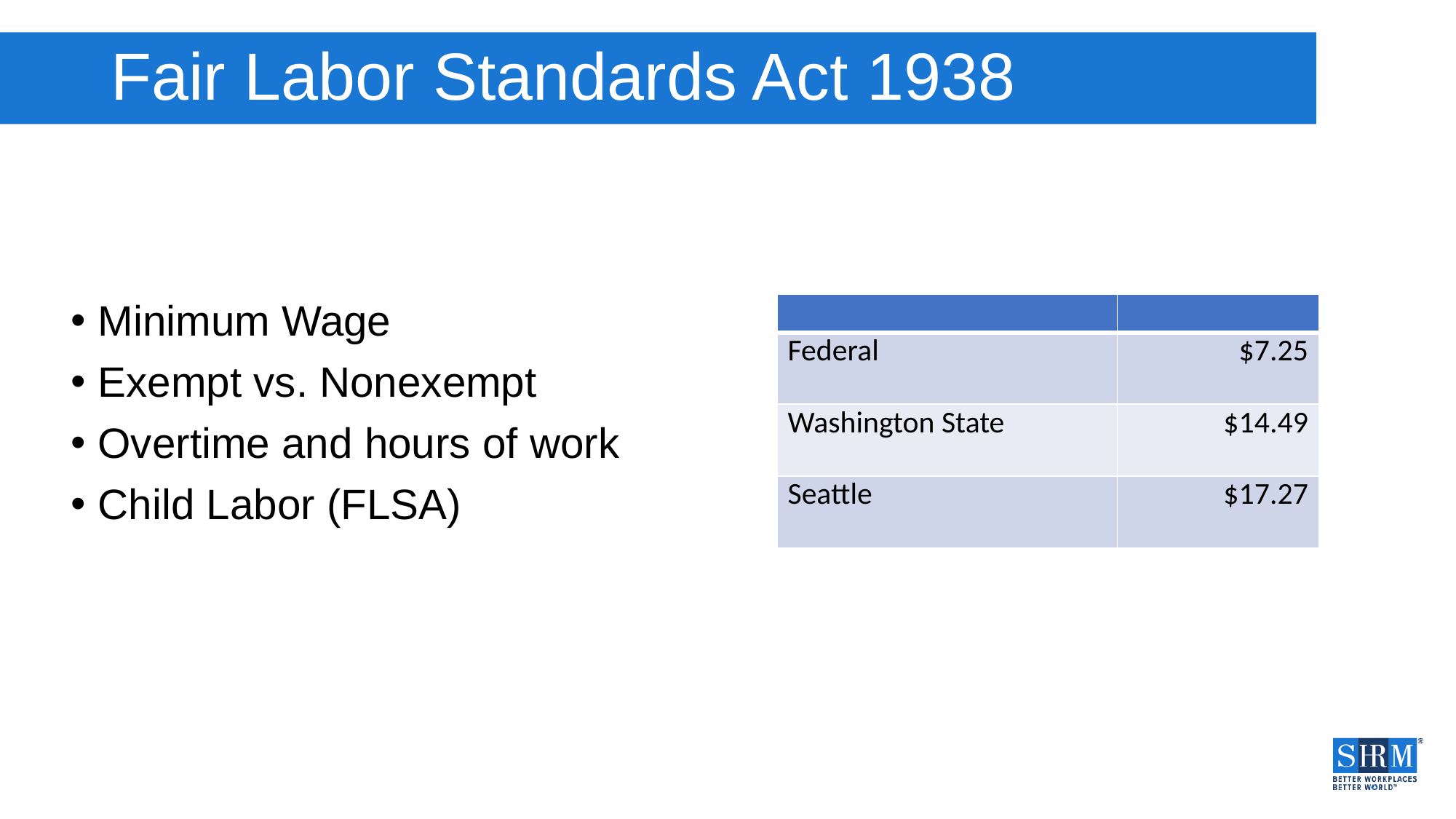

# Fair Labor Standards Act 1938
Minimum Wage
Exempt vs. Nonexempt
Overtime and hours of work
Child Labor (FLSA)

|  |  |
| --- | --- |
| Federal | $7.25 |
| Washington State | $14.49 |
| Seattle | $17.27 |